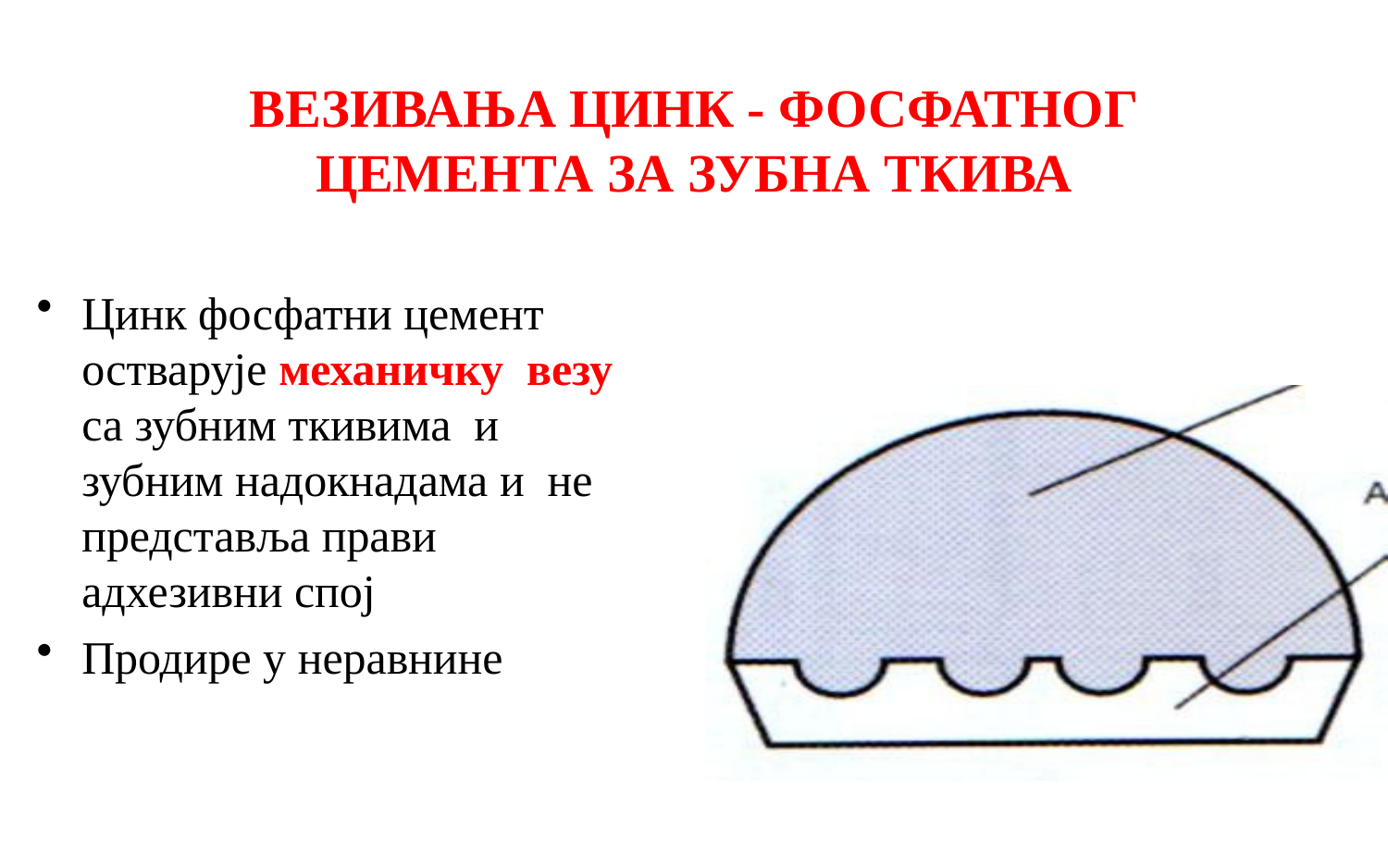

# ВЕЗИВАЊА ЦИНК - ФОСФАТНОГ
ЦЕМЕНТА ЗА ЗУБНА ТКИВА
Цинк фосфатни цемент  остварује механичку  везу са зубним ткивима  и зубним надокнадама и  не представља прави  адхезивни спој
Продире у неравнине